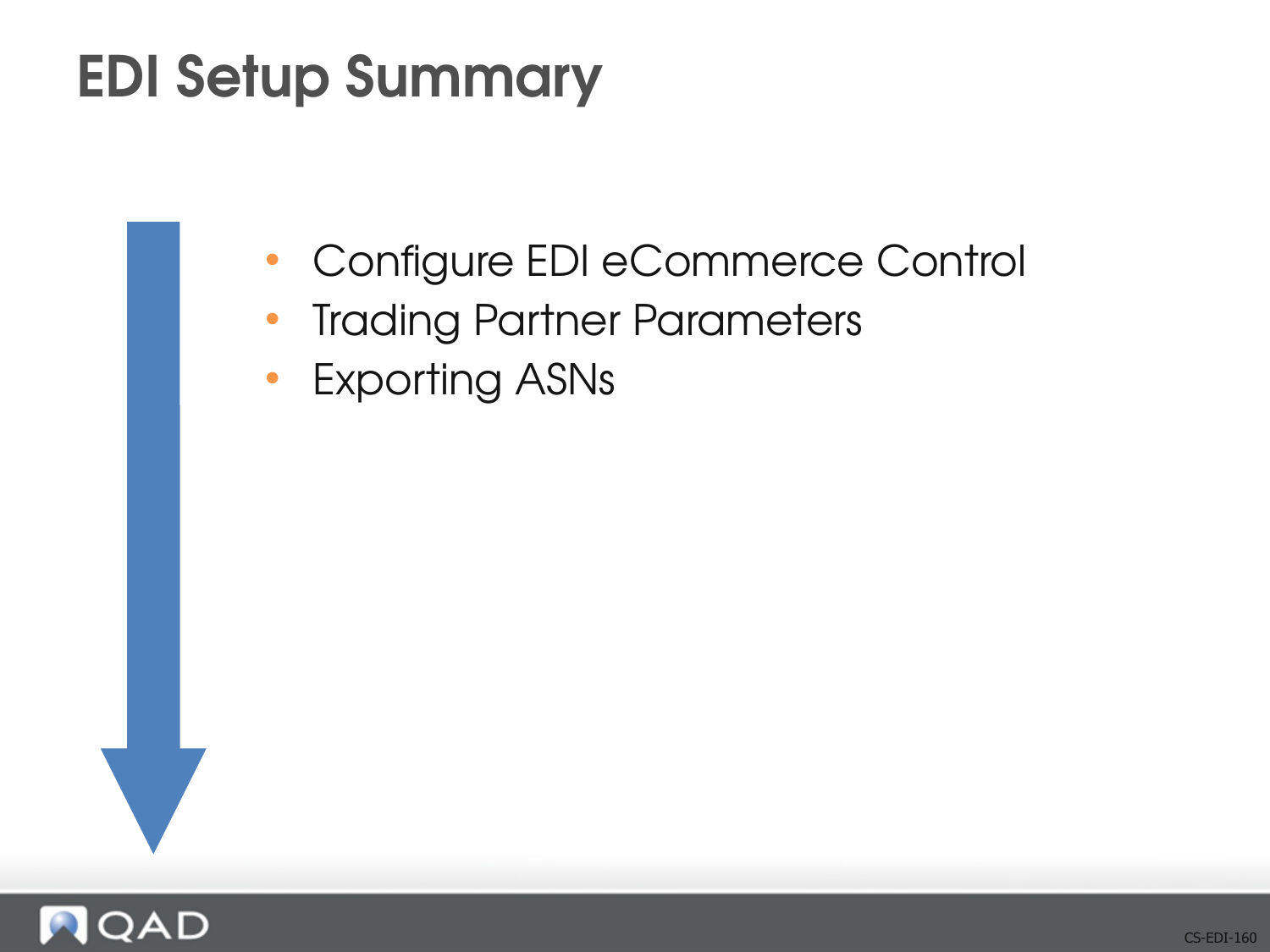

# EDI Setup Summary
Configure EDI eCommerce Control
Trading Partner Parameters
Exporting ASNs

CS-EDI-160